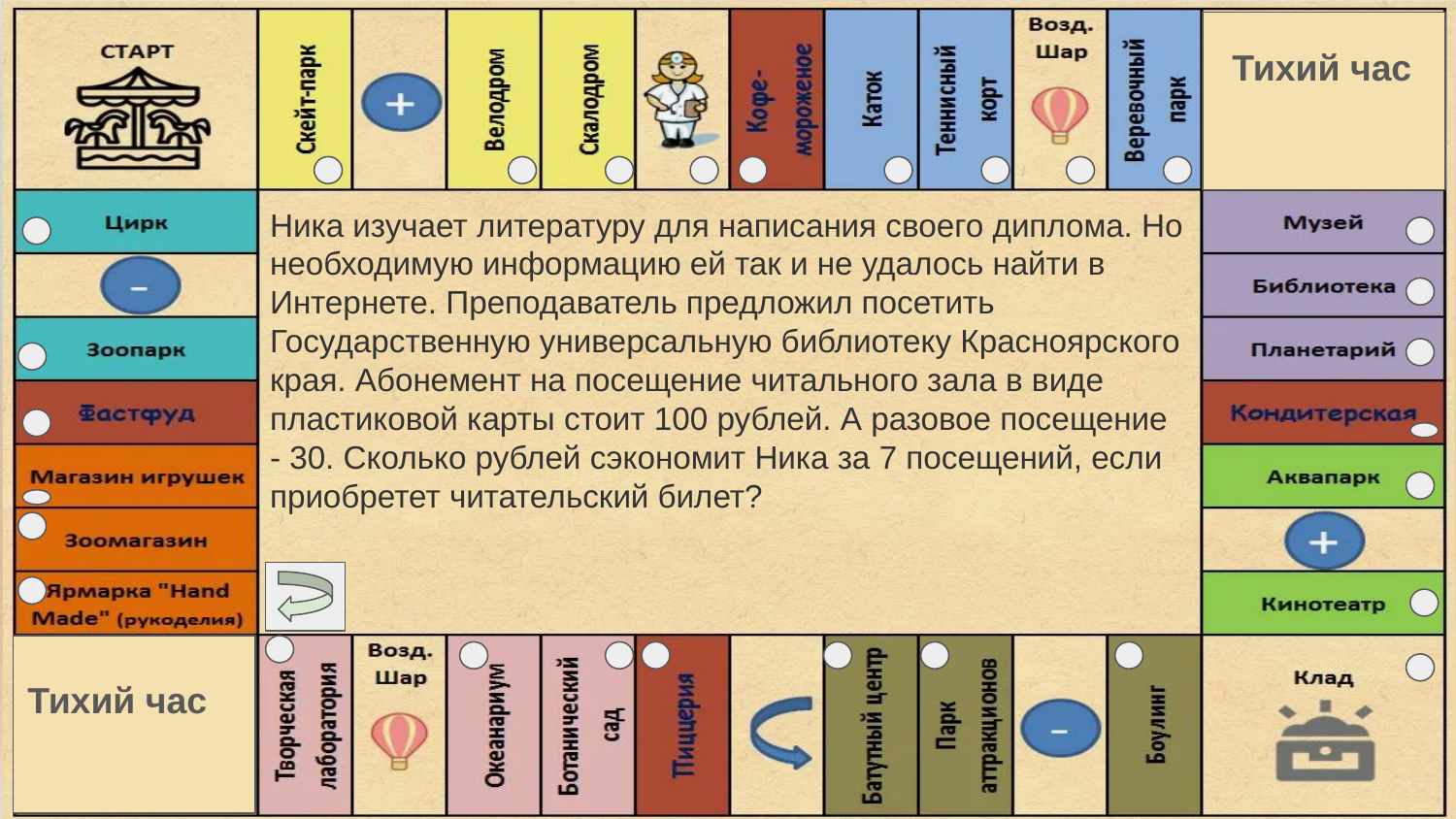

Тихий час

Ника изучает литературу для написания своего диплома. Но необходимую информацию ей так и не удалось найти в Интернете. Преподаватель предложил посетить Государственную универсальную библиотеку Красноярского края. Абонемент на посещение читального зала в виде пластиковой карты стоит 100 рублей. А разовое посещение - 30. Сколько рублей сэкономит Ника за 7 посещений, если приобретет читательский билет?

Тихий час